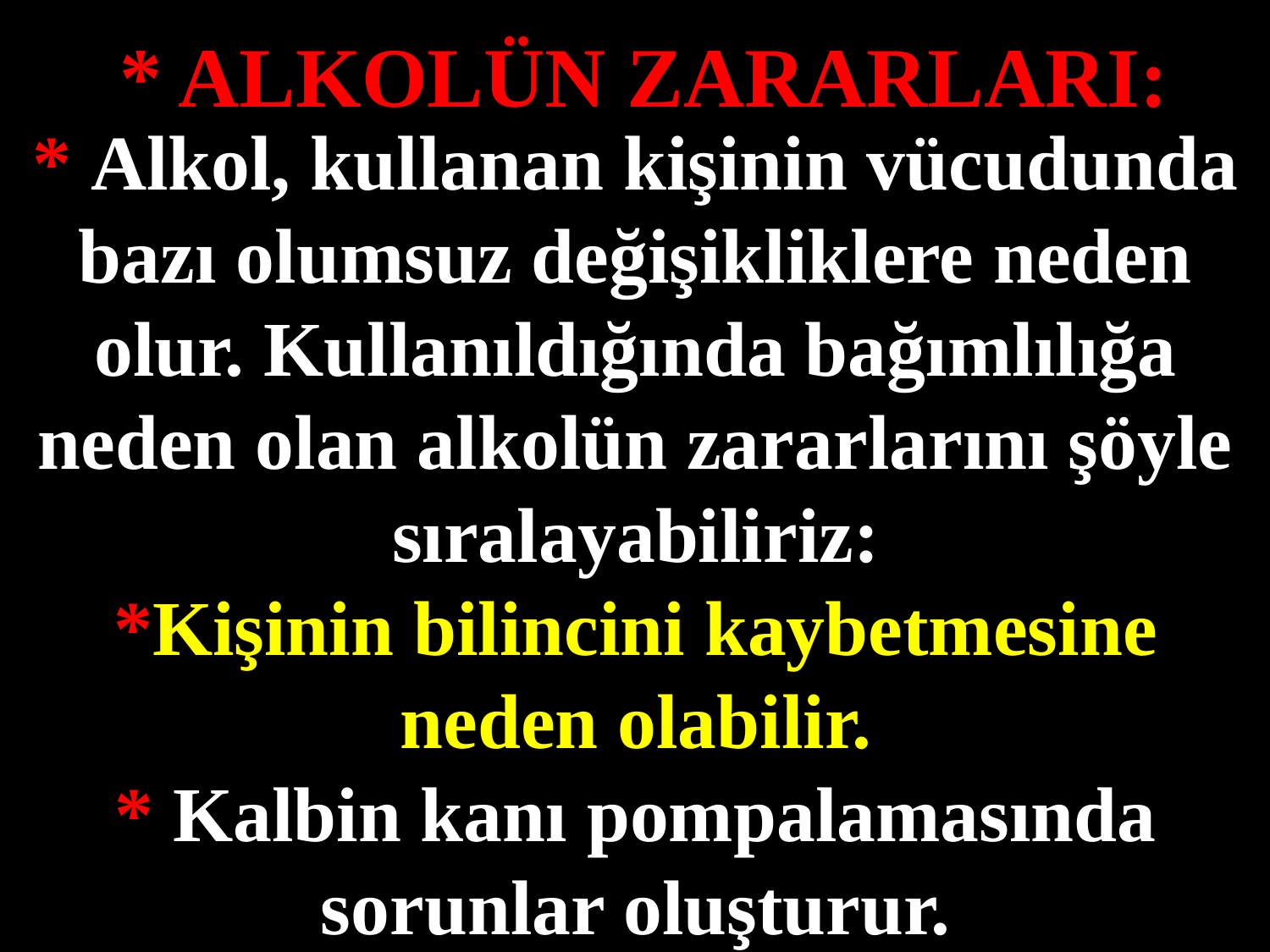

* ALKOLÜN ZARARLARI:
* Alkol, kullanan kişinin vücudunda bazı olumsuz değişikliklere neden olur. Kullanıldığında bağımlılığa neden olan alkolün zararlarını şöyle sıralayabiliriz:
*Kişinin bilincini kaybetmesine neden olabilir.
* Kalbin kanı pompalamasında sorunlar oluşturur.
#